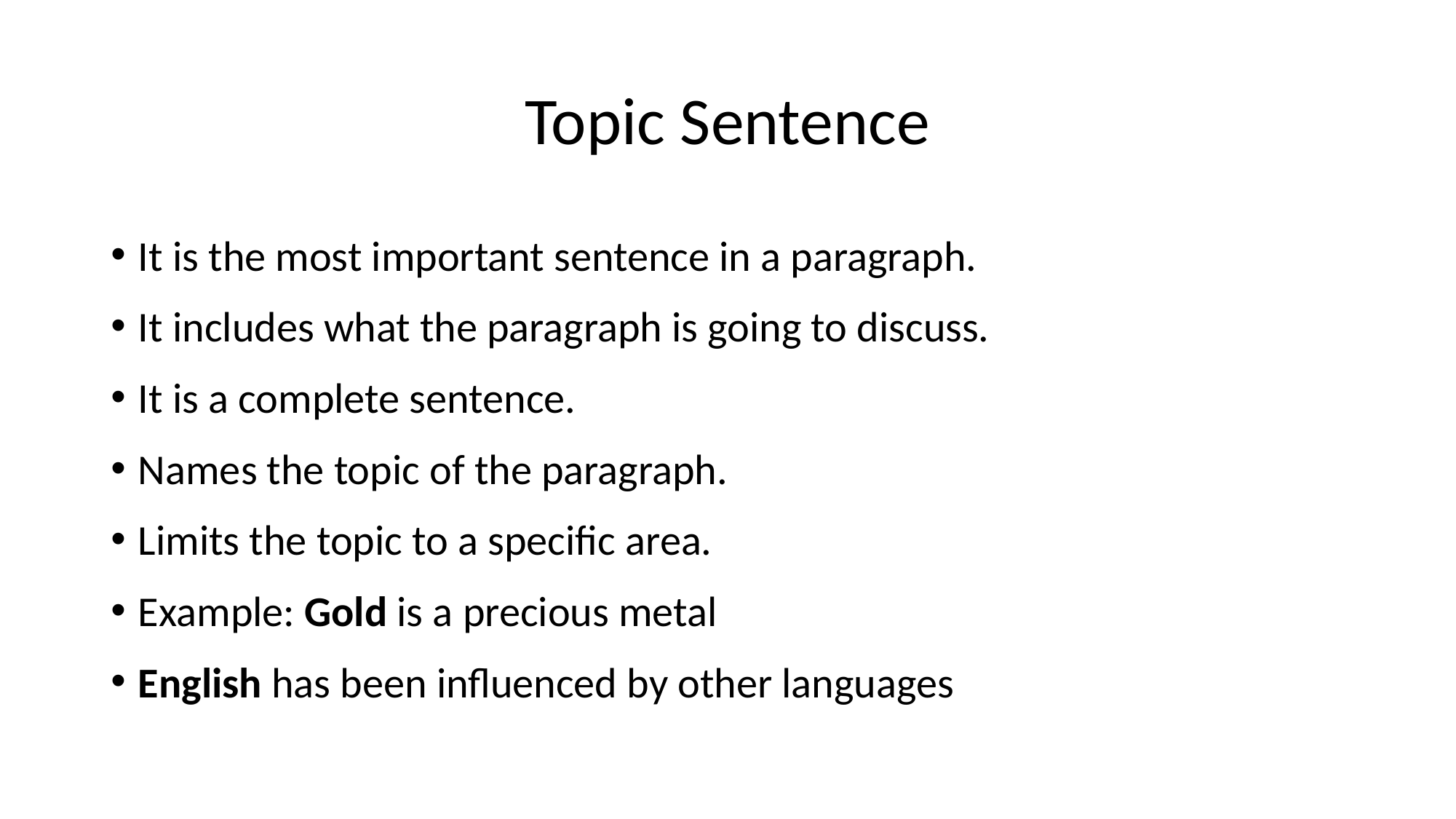

# Topic Sentence
It is the most important sentence in a paragraph.
It includes what the paragraph is going to discuss.
It is a complete sentence.
Names the topic of the paragraph.
Limits the topic to a specific area.
Example: Gold is a precious metal
English has been influenced by other languages